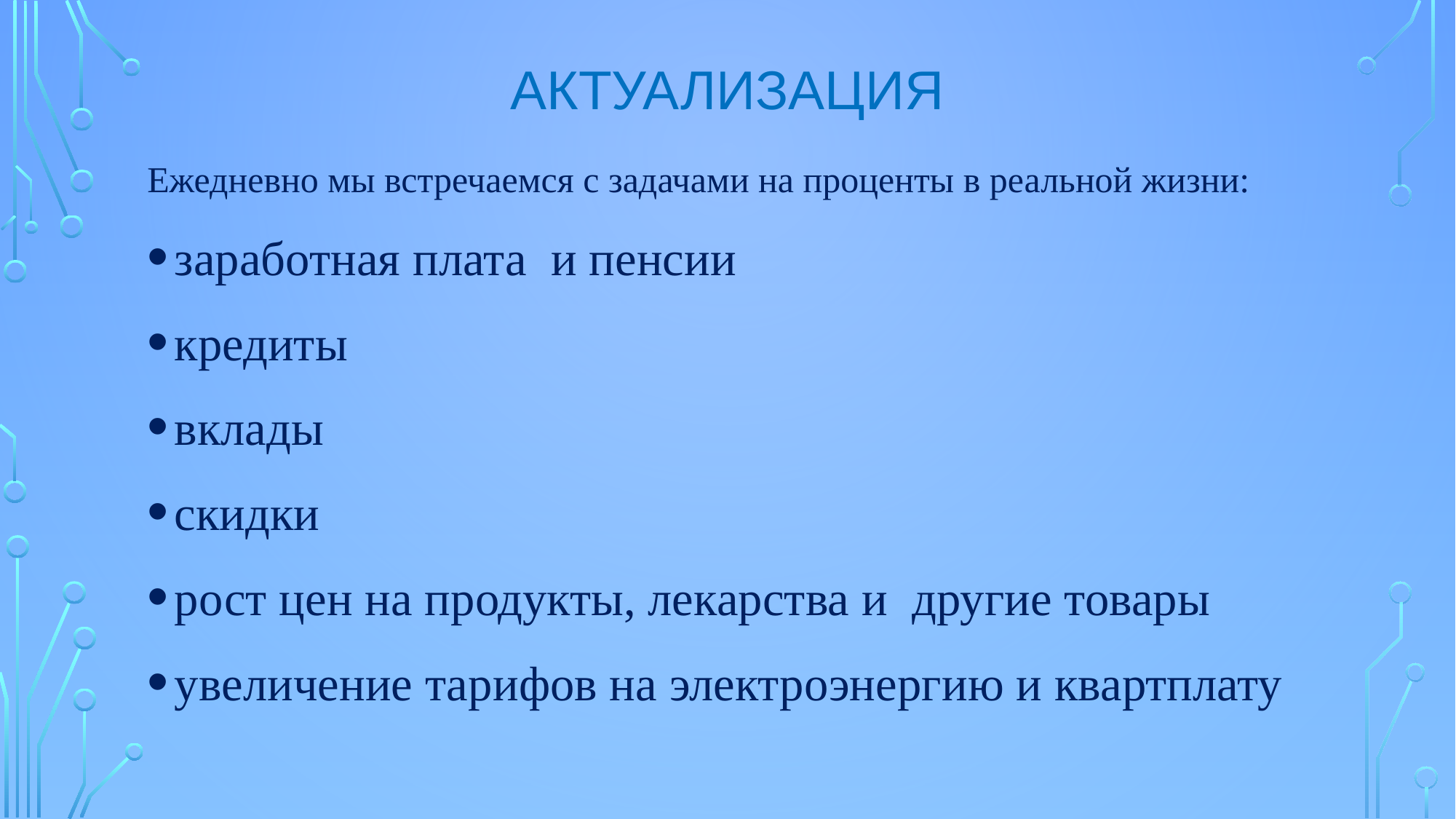

# Актуализация
Ежедневно мы встречаемся с задачами на проценты в реальной жизни:
заработная плата  и пенсии
кредиты
вклады
скидки
рост цен на продукты, лекарства и  другие товары
увеличение тарифов на электроэнергию и квартплату